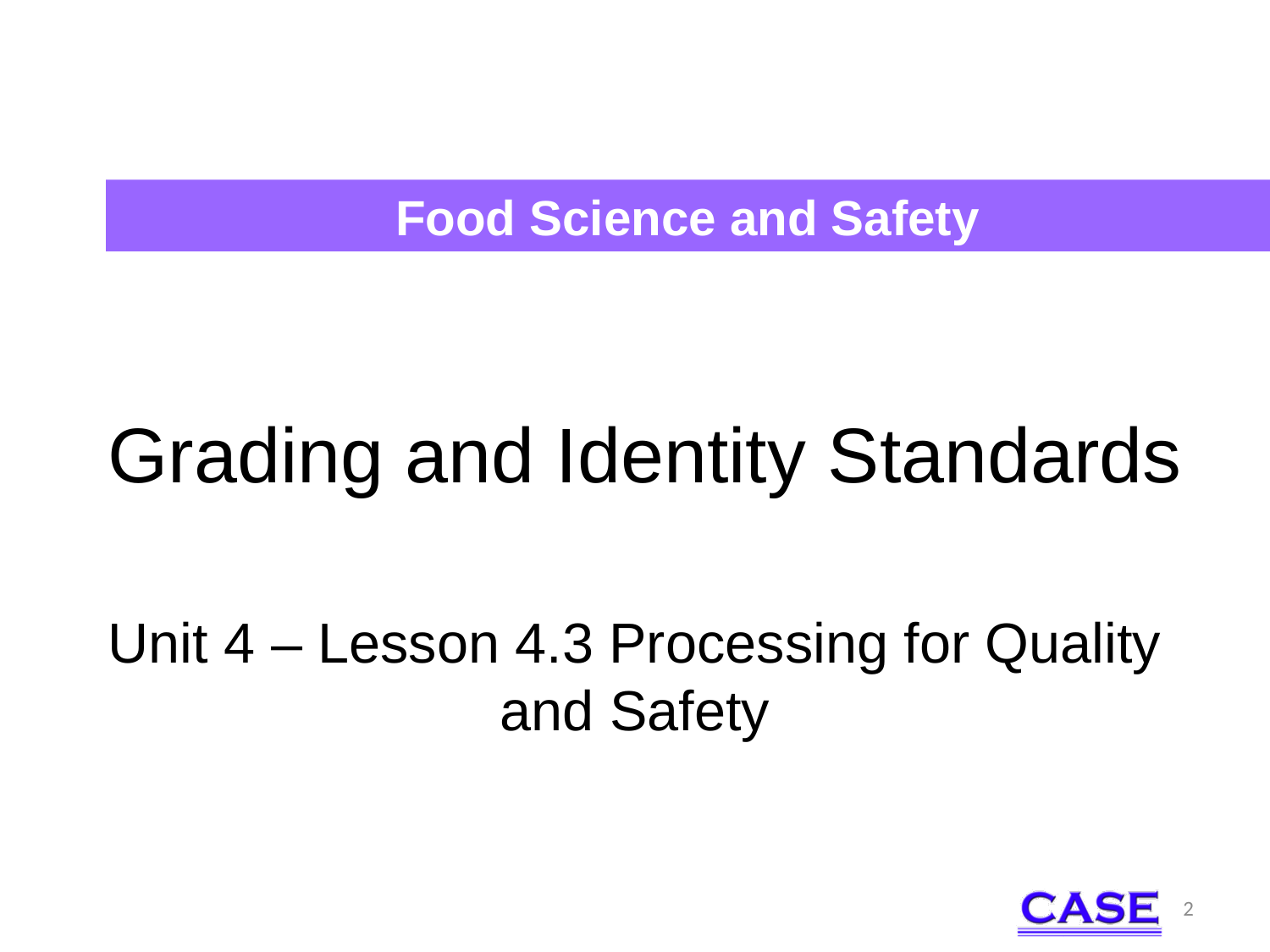

Food Science and Safety
# Grading and Identity Standards
Unit 4 – Lesson 4.3 Processing for Quality and Safety
2